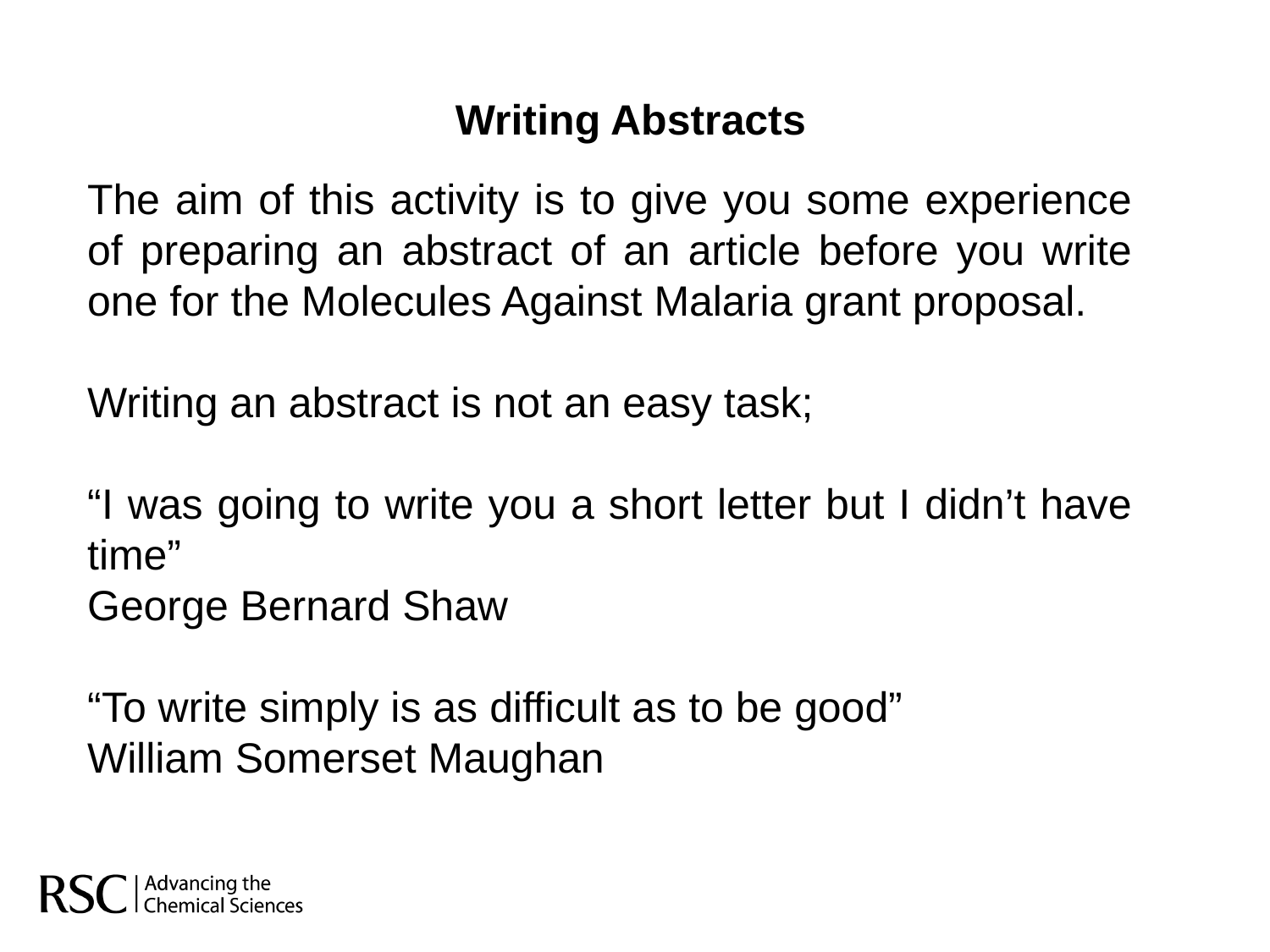

Writing Abstracts
The aim of this activity is to give you some experience of preparing an abstract of an article before you write one for the Molecules Against Malaria grant proposal.

Writing an abstract is not an easy task;

“I was going to write you a short letter but I didn’t have time”
George Bernard Shaw

“To write simply is as difficult as to be good”
William Somerset Maughan